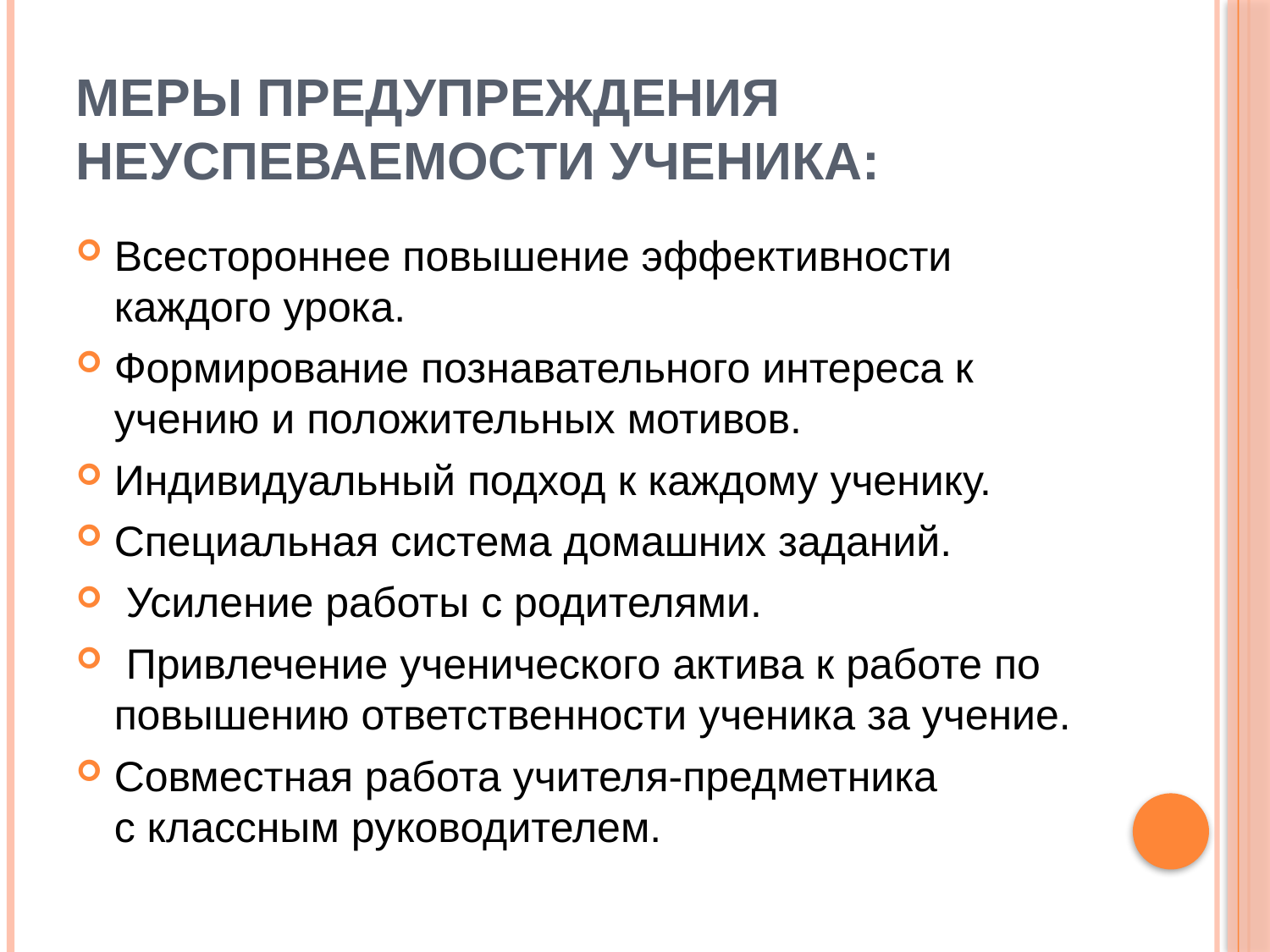

# Меры предупреждения неуспеваемости ученика:
Всестороннее повышение эффективности каждого урока.
Формирование познавательного интереса к учению и положительных мотивов.
Индивидуальный подход к каждому ученику.
Специальная система домашних заданий.
 Усиление работы с родителями.
 Привлечение ученического актива к работе по повышению ответственности ученика за учение.
Совместная работа учителя-предметника с классным руководителем.